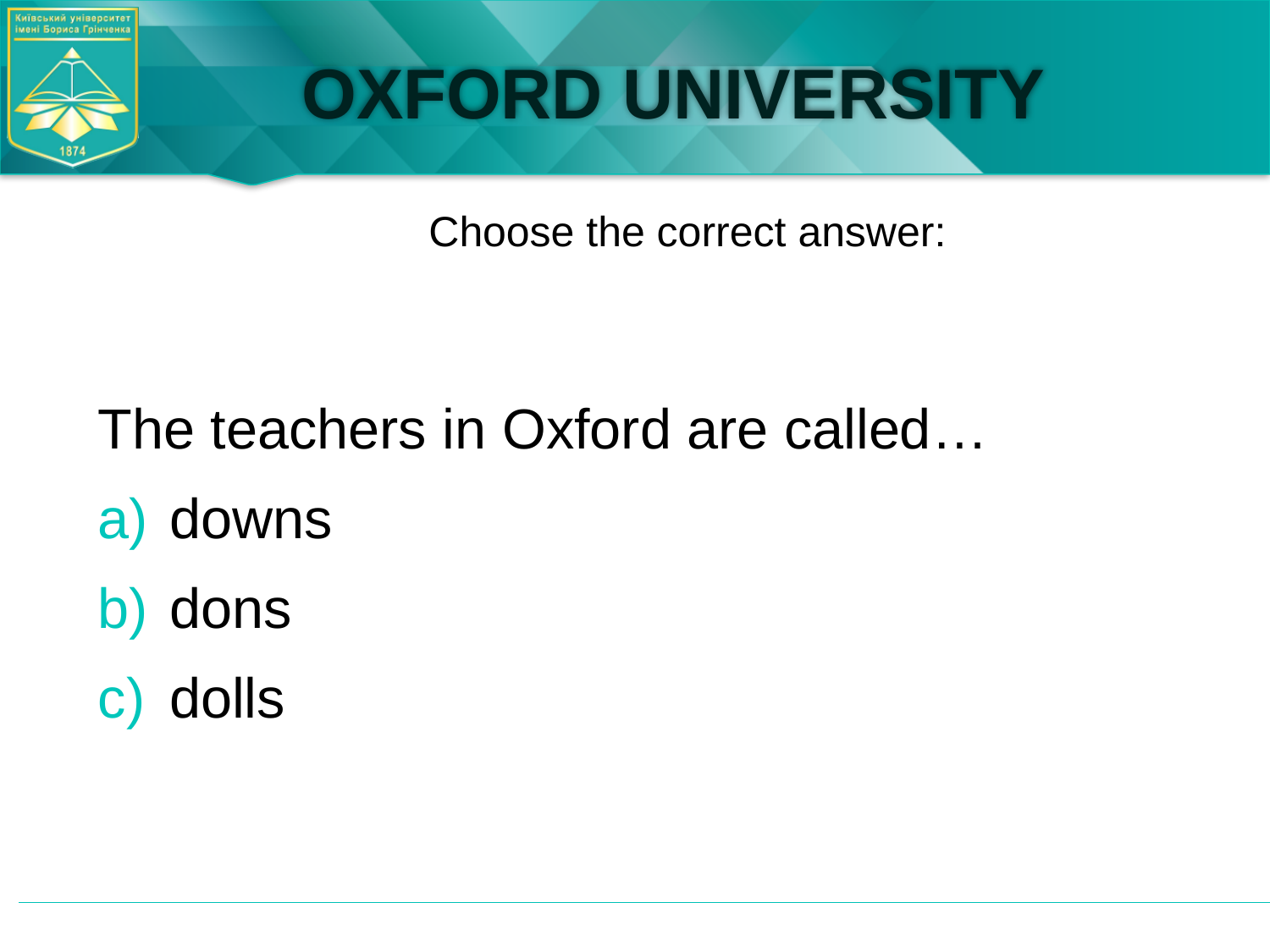

# OXFORD UNIVERSITY
Choose the correct answer:
The teachers in Oxford are called…
downs
dons
dolls